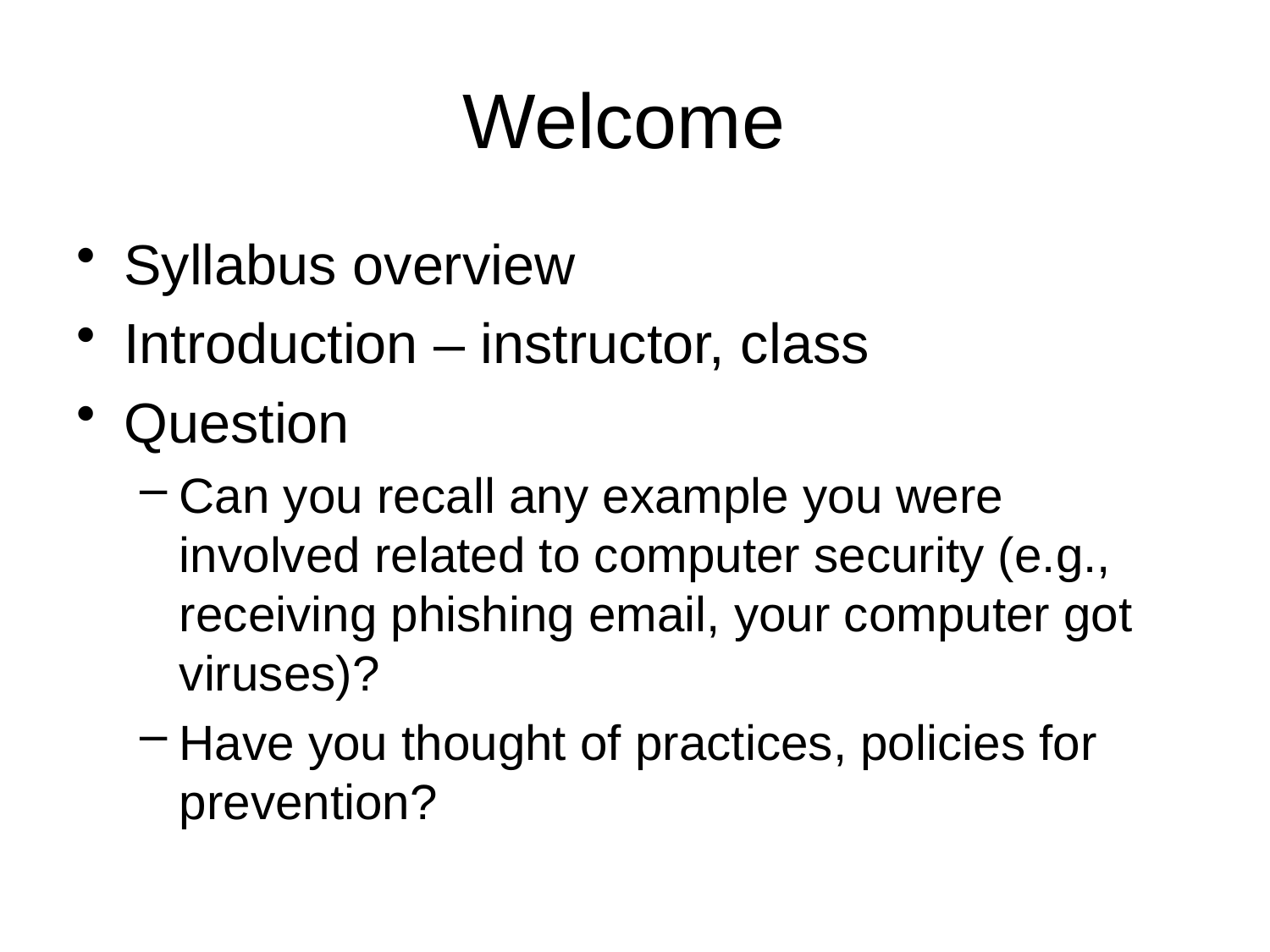

# Welcome
Syllabus overview
Introduction – instructor, class
Question
Can you recall any example you were involved related to computer security (e.g., receiving phishing email, your computer got viruses)?
Have you thought of practices, policies for prevention?